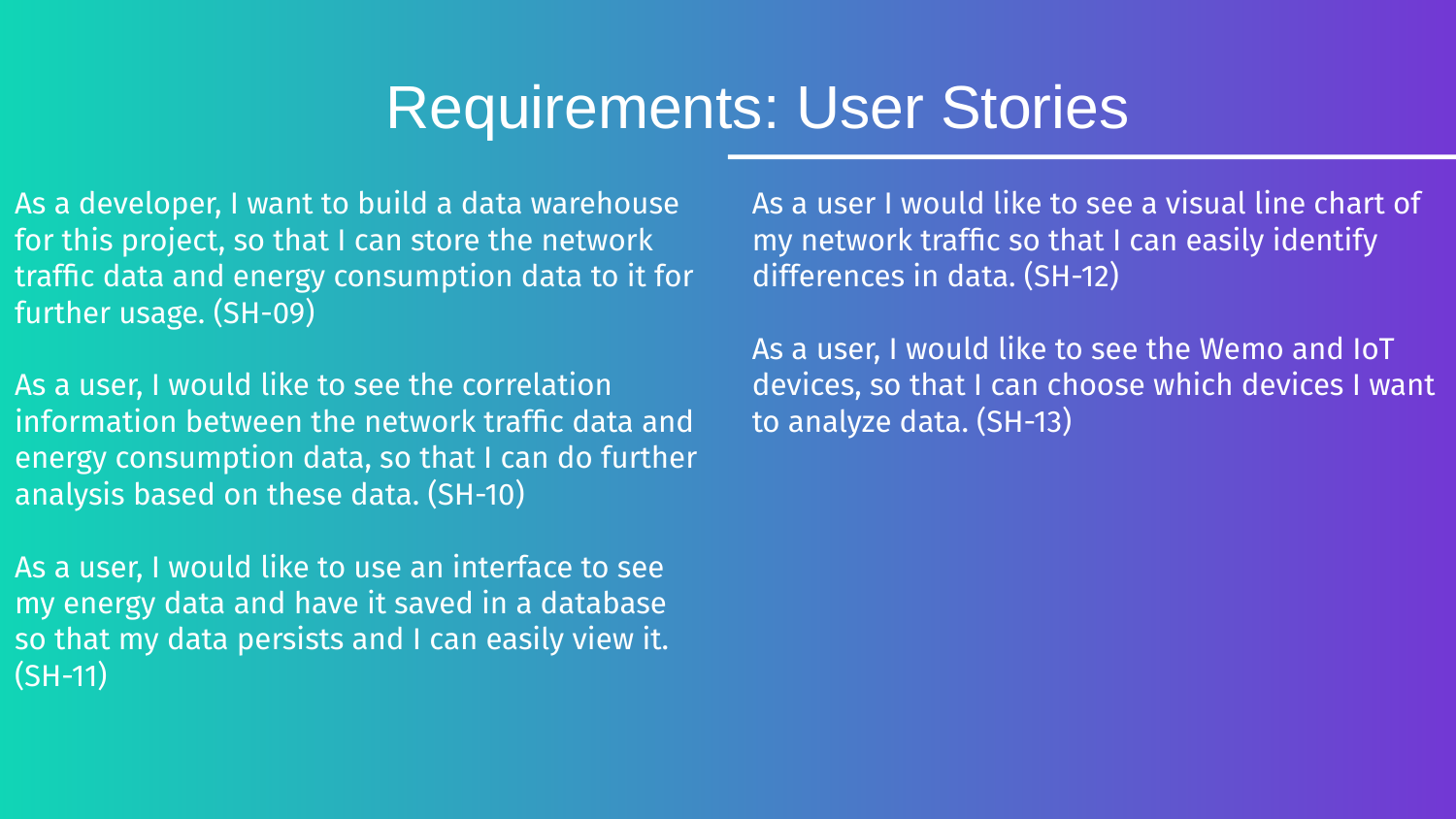

# Requirements: User Stories
As a developer, I want to build a data warehouse for this project, so that I can store the network traffic data and energy consumption data to it for further usage. (SH-09)

As a user, I would like to see the correlation information between the network traffic data and energy consumption data, so that I can do further analysis based on these data. (SH-10)

As a user, I would like to use an interface to see my energy data and have it saved in a database so that my data persists and I can easily view it. (SH-11)

As a user I would like to see a visual line chart of my network traffic so that I can easily identify differences in data. (SH-12)

As a user, I would like to see the Wemo and IoT devices, so that I can choose which devices I want to analyze data. (SH-13)